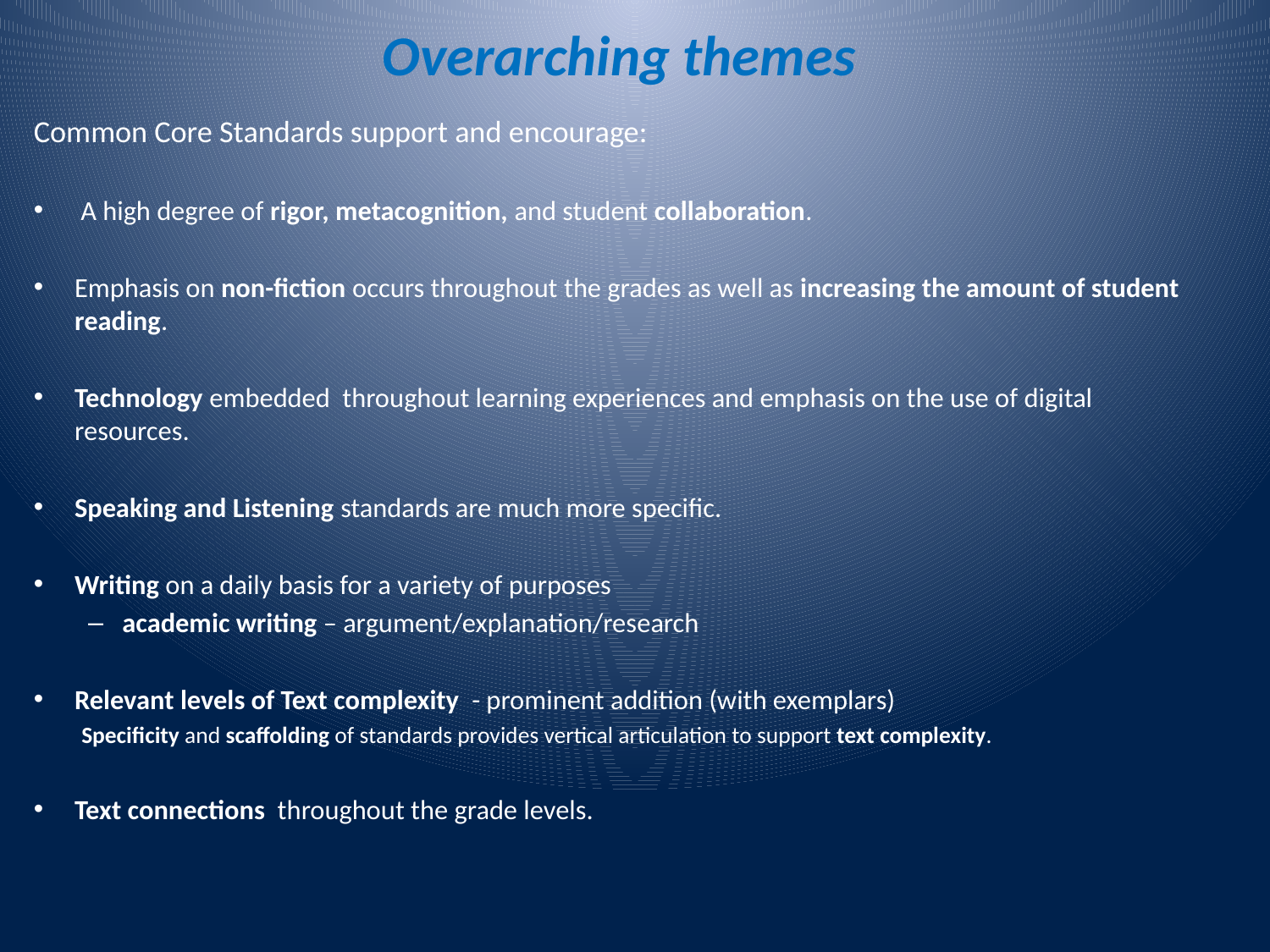

Overarching themes
Common Core Standards support and encourage:

 A high degree of rigor, metacognition, and student collaboration.

Emphasis on non-fiction occurs throughout the grades as well as increasing the amount of student reading.

Technology embedded  throughout learning experiences and emphasis on the use of digital resources.

Speaking and Listening standards are much more specific.

Writing on a daily basis for a variety of purposes
academic writing – argument/explanation/research

Relevant levels of Text complexity  - prominent addition (with exemplars)
Specificity and scaffolding of standards provides vertical articulation to support text complexity.

Text connections  throughout the grade levels.